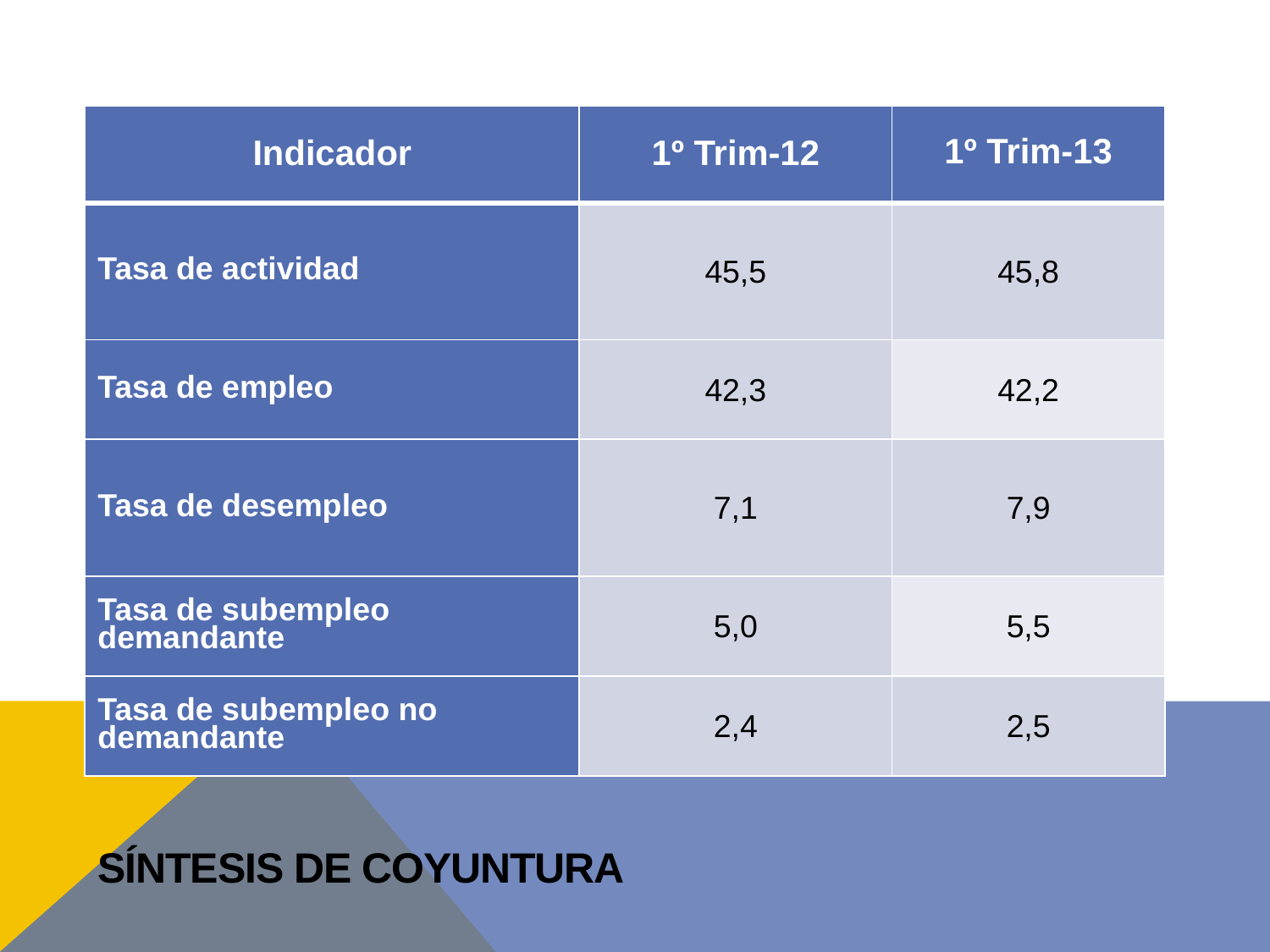

| Indicador | 1º Trim-12 | 1º Trim-13 |
| --- | --- | --- |
| Tasa de actividad | 45,5 | 45,8 |
| Tasa de empleo | 42,3 | 42,2 |
| Tasa de desempleo | 7,1 | 7,9 |
| Tasa de subempleo demandante | 5,0 | 5,5 |
| Tasa de subempleo no demandante | 2,4 | 2,5 |

# Síntesis de Coyuntura